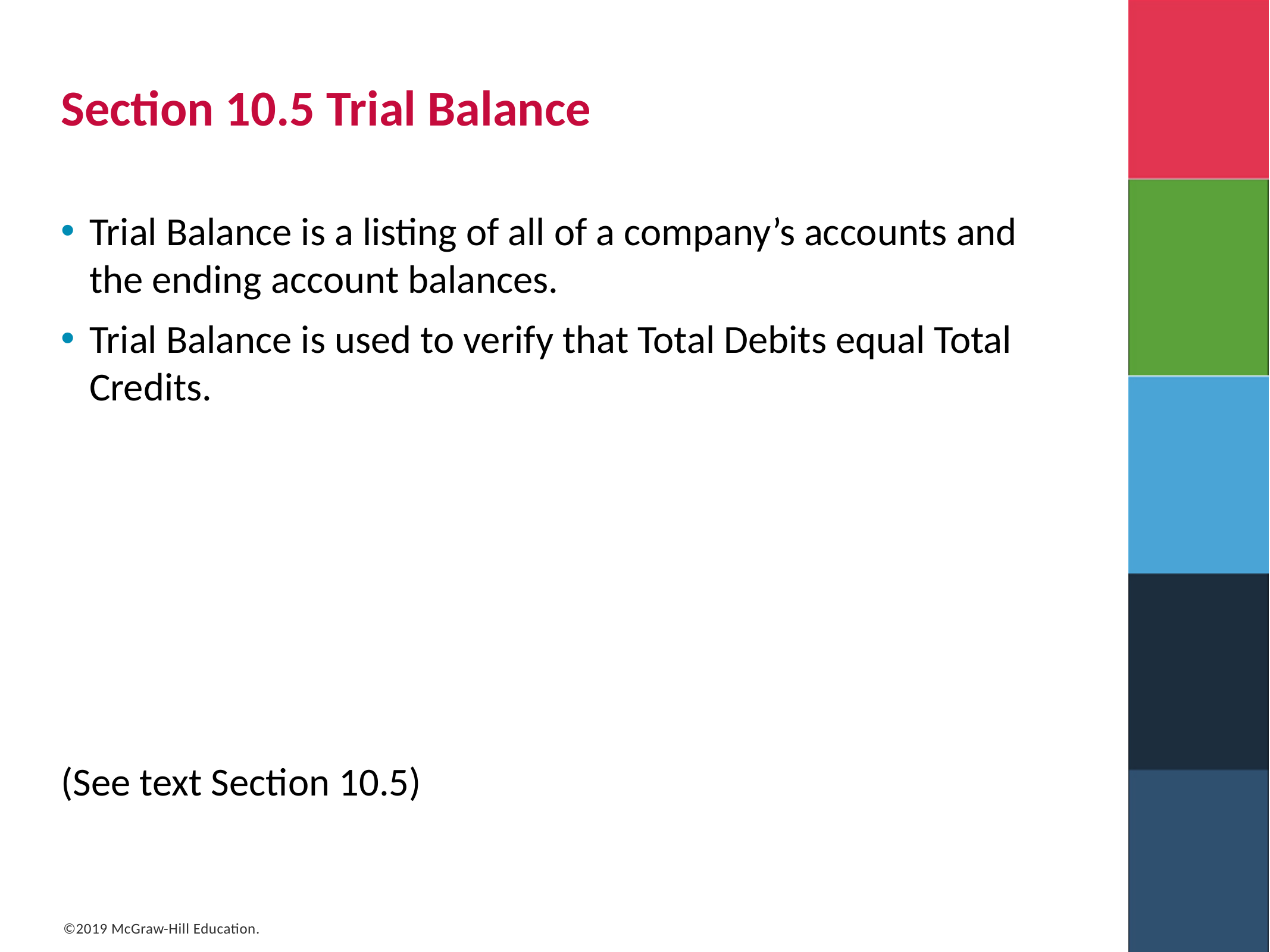

# Section 10.5 Trial Balance
Trial Balance is a listing of all of a company’s accounts and the ending account balances.
Trial Balance is used to verify that Total Debits equal Total Credits.
(See text Section 10.5)